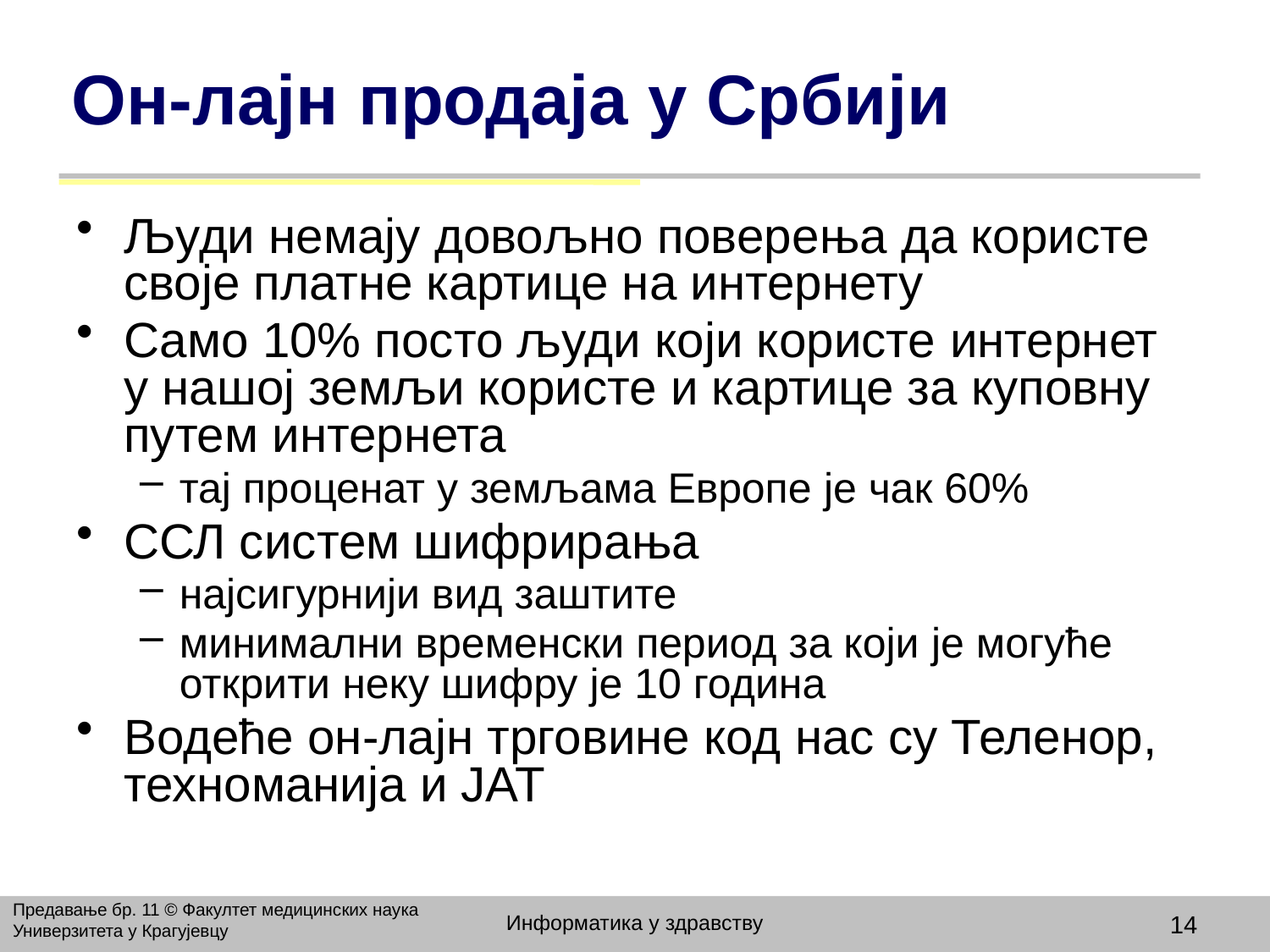

# Он-лајн продаја у Србији
Људи немају довољно поверења да користе своје платне картице на интернету
Само 10% посто људи који користе интернет у нашој земљи користе и картице за куповну путем интернета
тај проценат у земљама Европе је чак 60%
ССЛ систем шифрирања
најсигурнији вид заштите
минимални временски период за који је могуће открити неку шифру је 10 година
Водеће он-лајн трговине код нас су Теленор, техноманија и ЈАТ
Предавање бр. 11 © Факултет медицинских наука Универзитета у Крагујевцу
Информатика у здравству
14